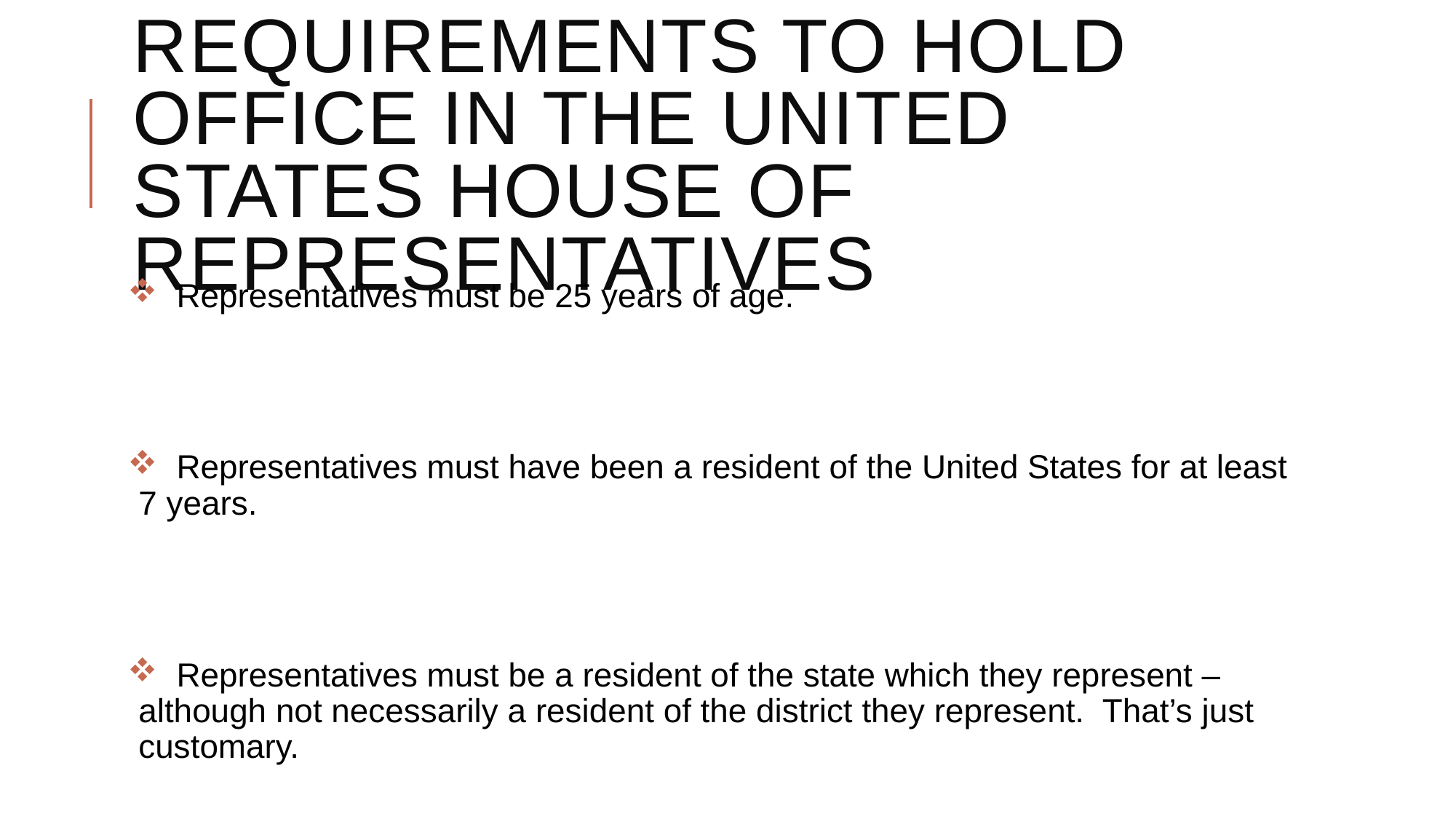

# Requirements to hold office in the United states house of representatives
  Representatives must be 25 years of age.

  Representatives must have been a resident of the United States for at least 7 years.

  Representatives must be a resident of the state which they represent – although not necessarily a resident of the district they represent.  That’s just customary.